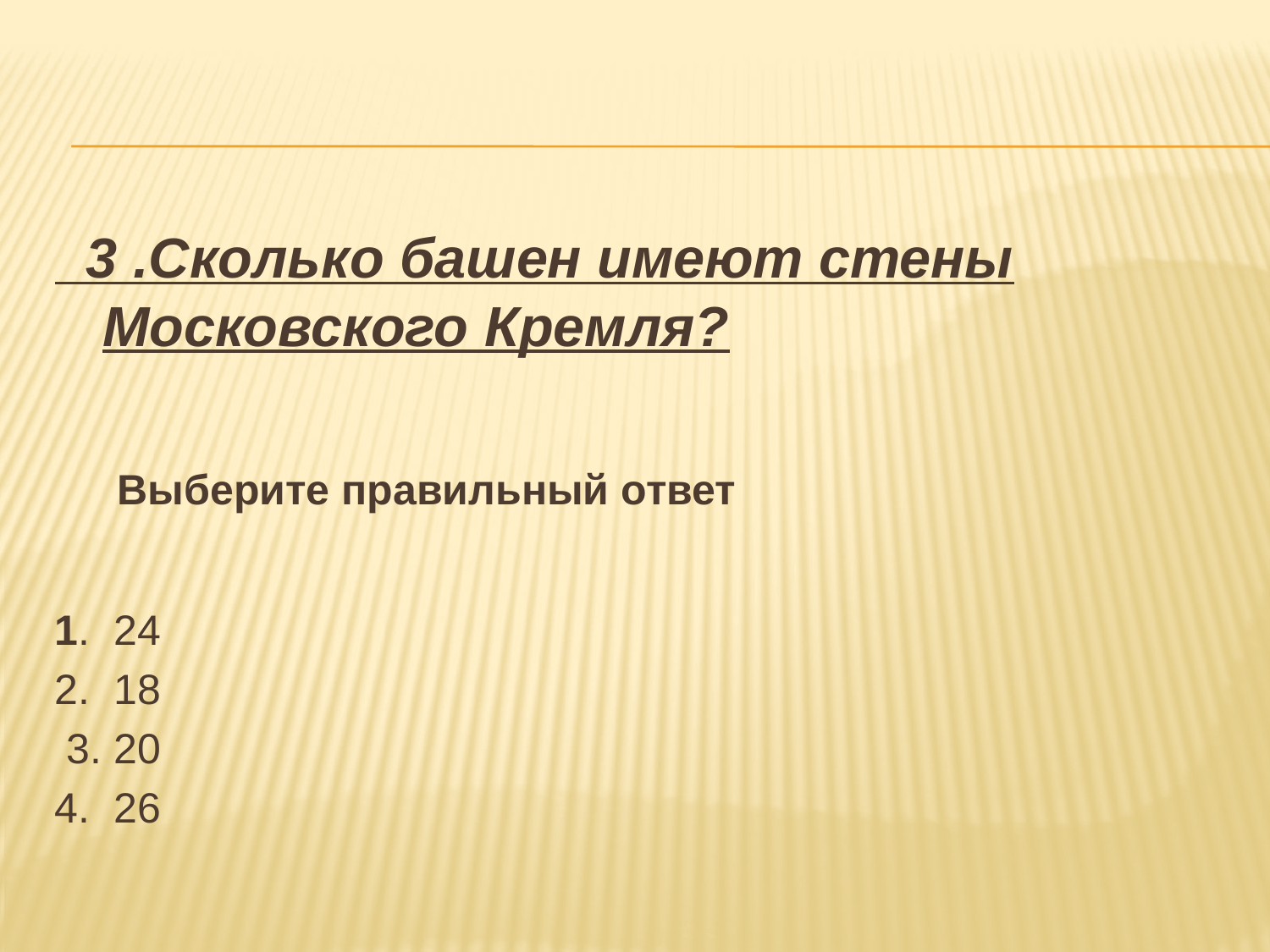

3 .Сколько башен имеют стены Московского Кремля?

    Выберите правильный ответ

1.  24
2.  18
 3. 20
4.  26